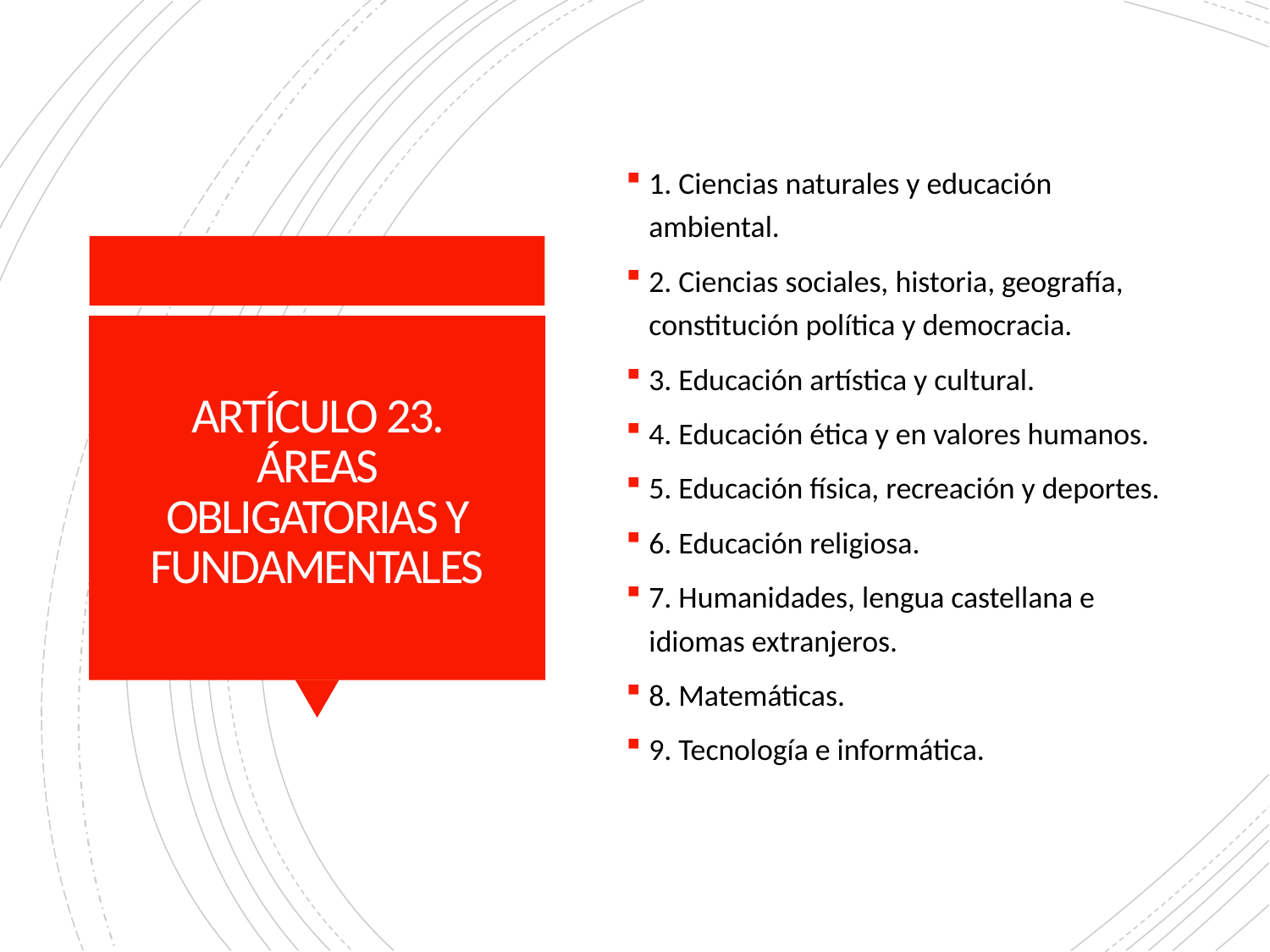

1. Ciencias naturales y educación ambiental.
2. Ciencias sociales, historia, geografía, constitución política y democracia.
3. Educación artística y cultural.
4. Educación ética y en valores humanos.
5. Educación física, recreación y deportes.
6. Educación religiosa.
7. Humanidades, lengua castellana e idiomas extranjeros.
8. Matemáticas.
9. Tecnología e informática.

# ARTÍCULO 23. ÁREAS OBLIGATORIAS Y FUNDAMENTALES